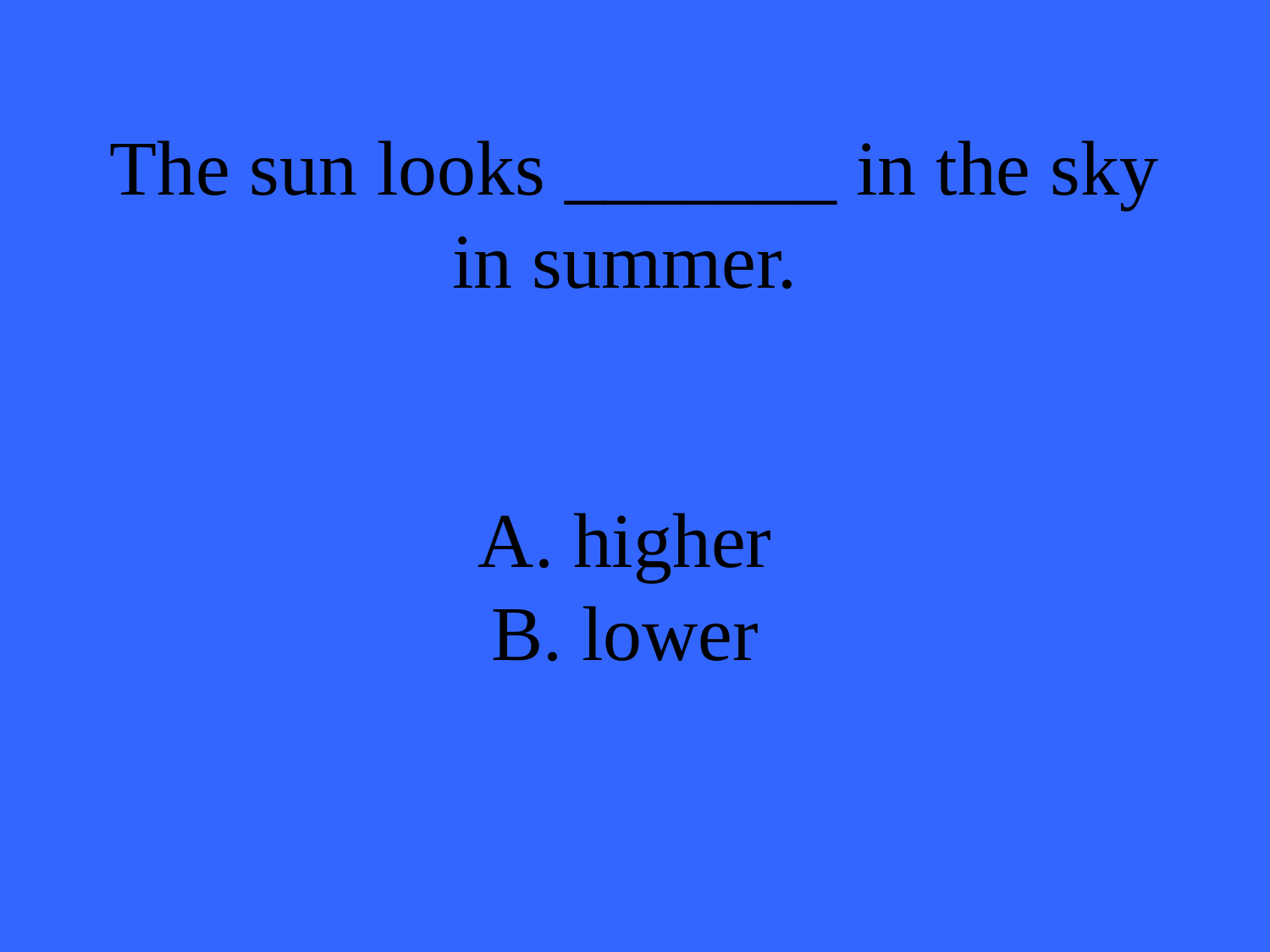

# The sun looks _______ in the sky in summer. A. higher B. lower